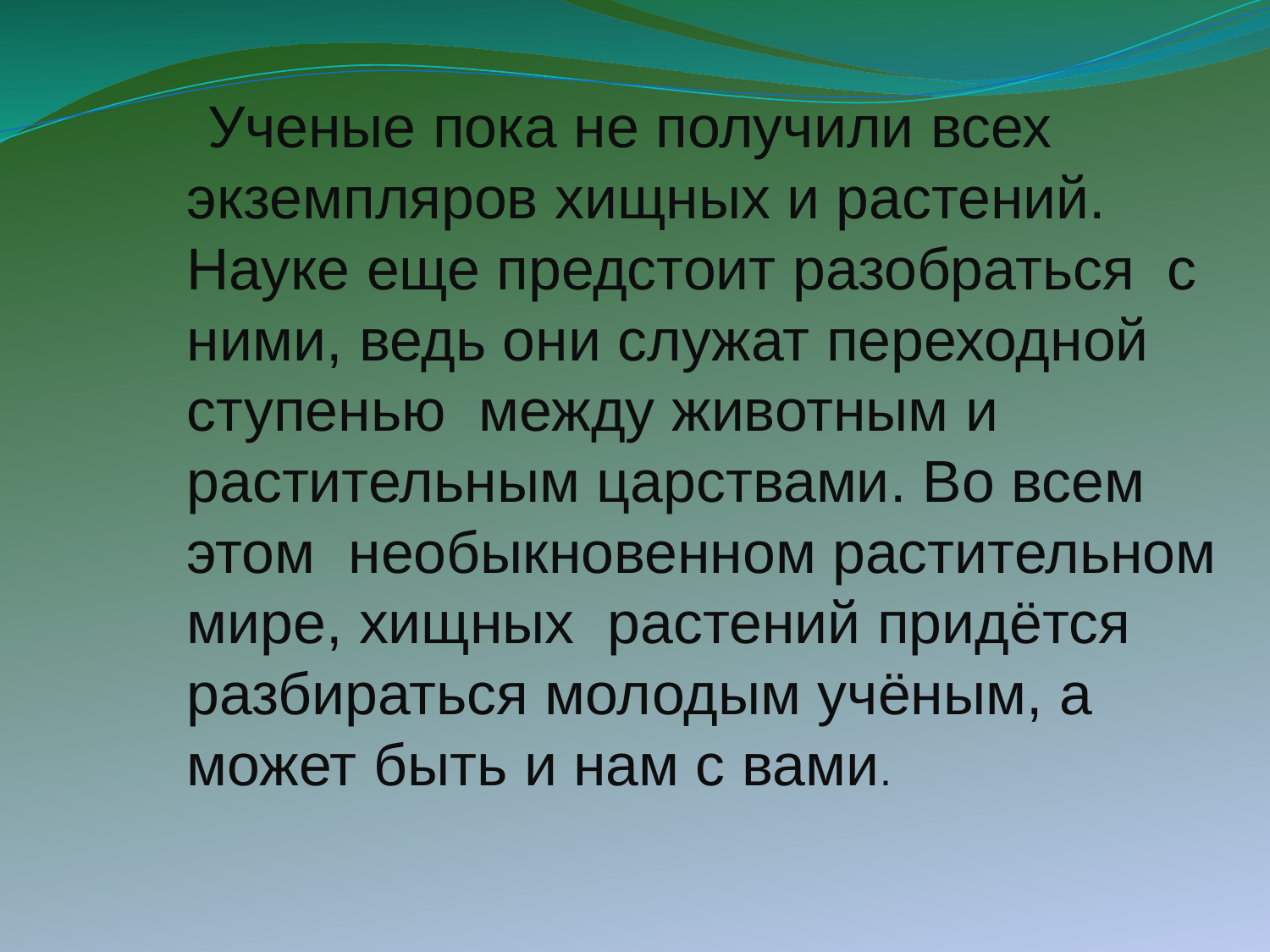

Ученые пока не получили всех экземпляров хищных и растений. Науке еще предстоит разобраться  с ними, ведь они служат переходной ступенью  между животным и растительным царствами. Во всем этом  необыкновенном растительном мире, хищных  растений придётся разбираться молодым учёным, а может быть и нам с вами.